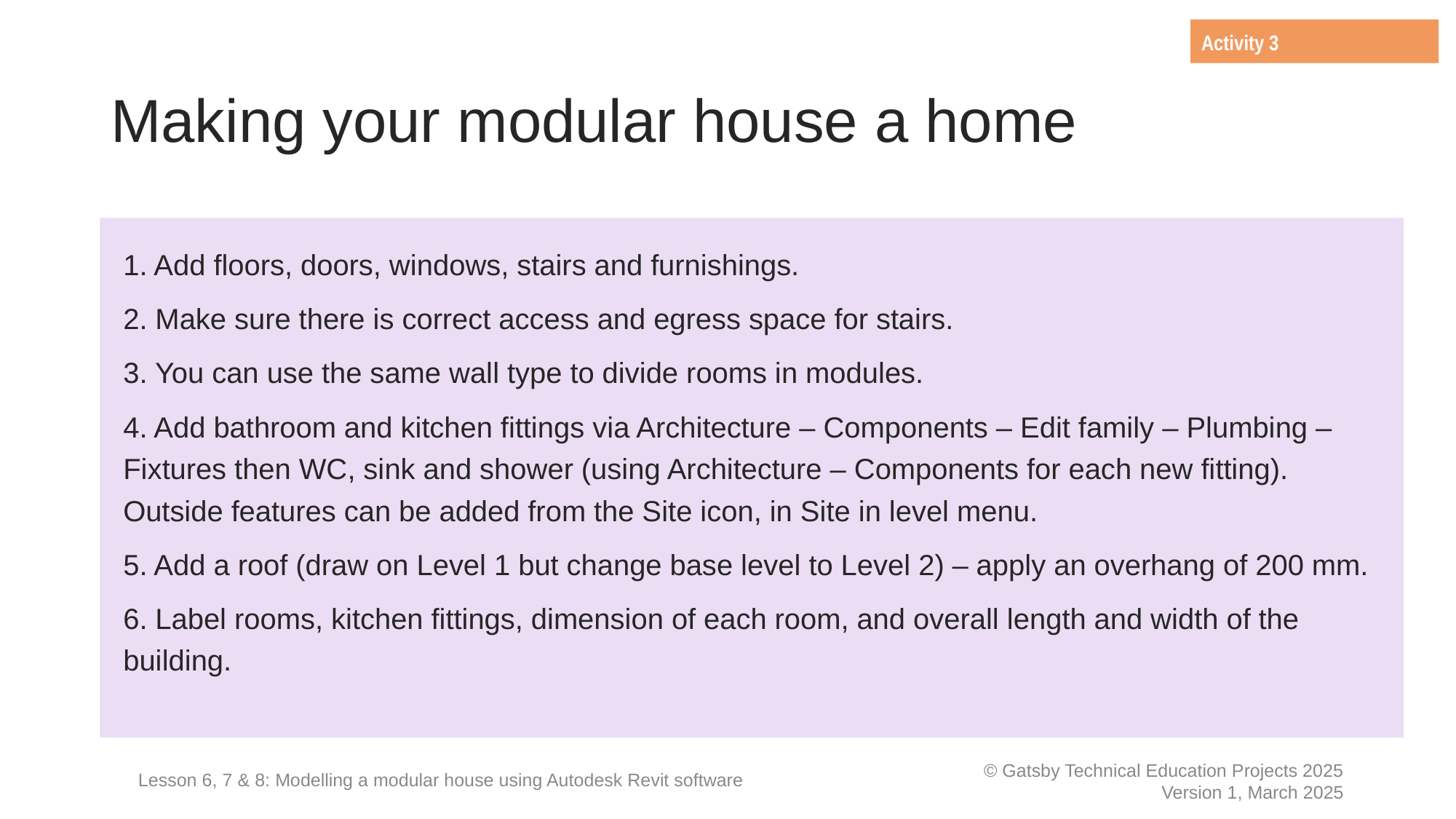

Activity 3
# Making your modular house a home
1. Add floors, doors, windows, stairs and furnishings.
2. Make sure there is correct access and egress space for stairs.
3. You can use the same wall type to divide rooms in modules.
4. Add bathroom and kitchen fittings via Architecture – Components – Edit family – Plumbing – Fixtures then WC, sink and shower (using Architecture – Components for each new fitting). Outside features can be added from the Site icon, in Site in level menu.
5. Add a roof (draw on Level 1 but change base level to Level 2) – apply an overhang of 200 mm.
6. Label rooms, kitchen fittings, dimension of each room, and overall length and width of the building.
Lesson 6, 7 & 8: Modelling a modular house using Autodesk Revit software